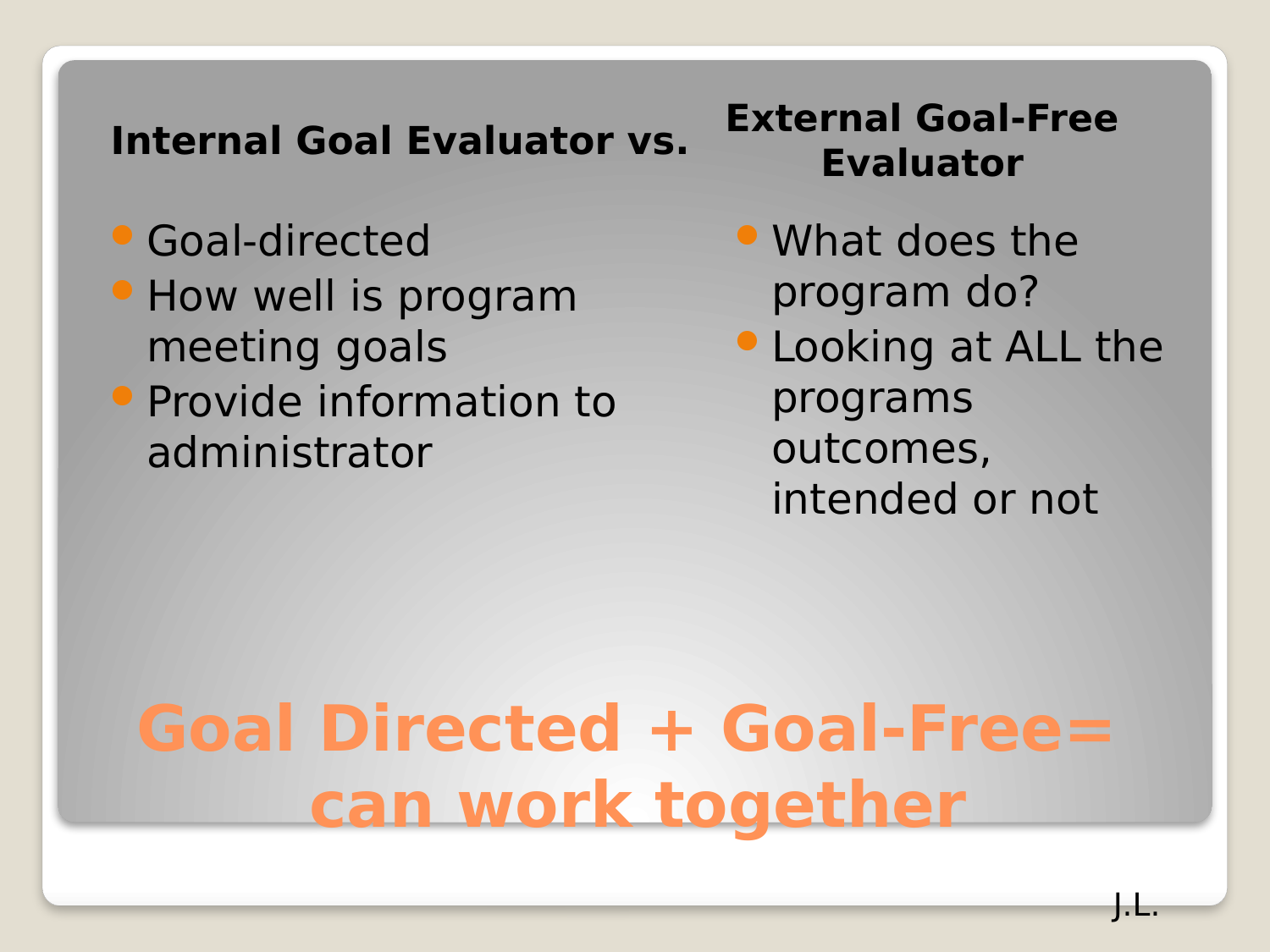

Internal Goal Evaluator vs.
External Goal-Free Evaluator
Goal-directed
How well is program meeting goals
Provide information to administrator
What does the program do?
Looking at ALL the programs outcomes, intended or not
# Goal Directed + Goal-Free= can work together
J.L.